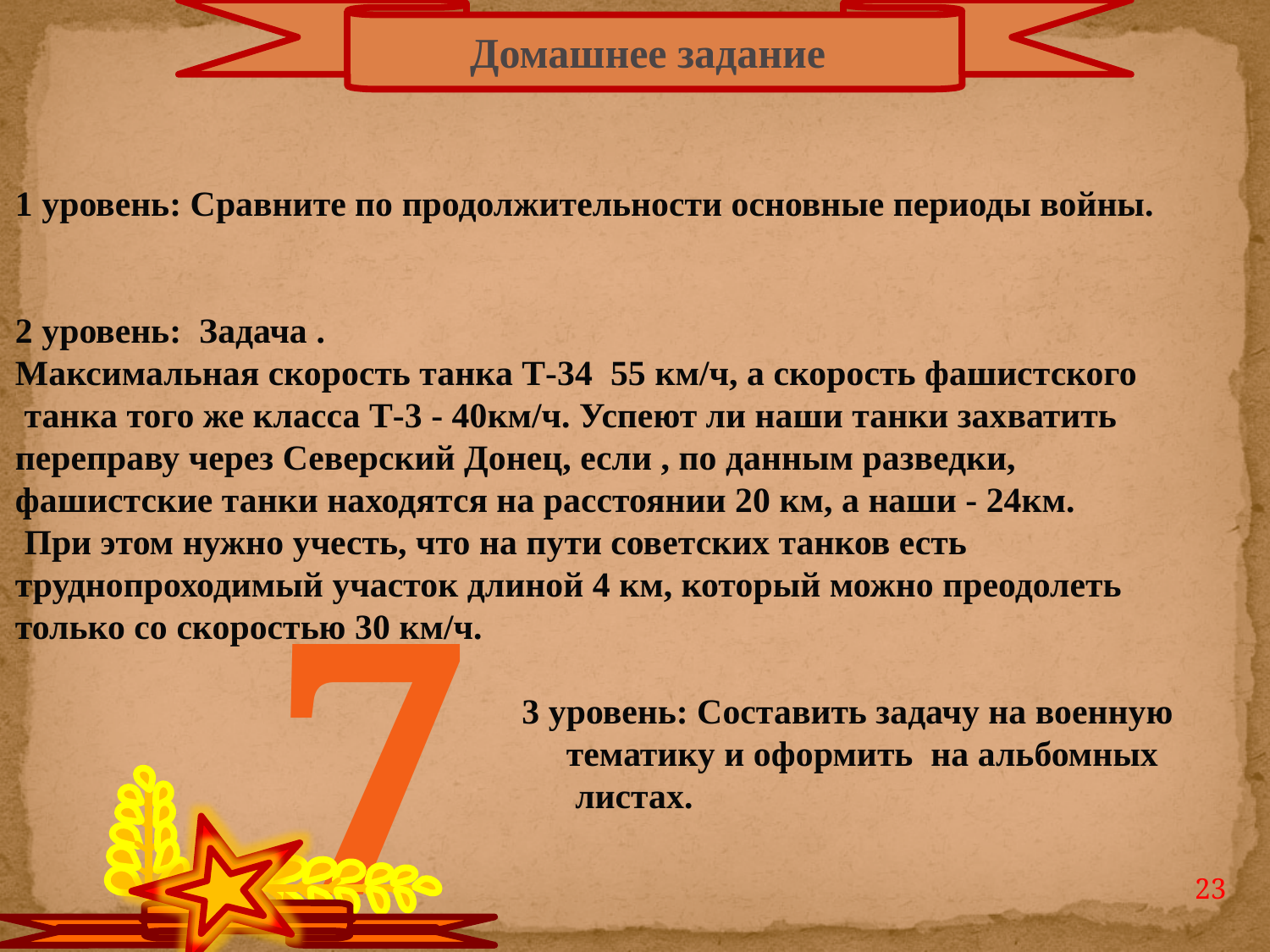

Домашнее задание

1 уровень: Сравните по продолжительности основные периоды войны.

2 уровень:  Задача .
Максимальная скорость танка Т-34  55 км/ч, а скорость фашистского
 танка того же класса Т-3 - 40км/ч. Успеют ли наши танки захватить
переправу через Северский Донец, если , по данным разведки,
фашистские танки находятся на расстоянии 20 км, а наши - 24км.
 При этом нужно учесть, что на пути советских танков есть
труднопроходимый участок длиной 4 км, который можно преодолеть
только со скоростью 30 км/ч.

                                                         3 уровень: Составить задачу на военную
                                                              тематику и оформить  на альбомных
                                                               листах.

70

23